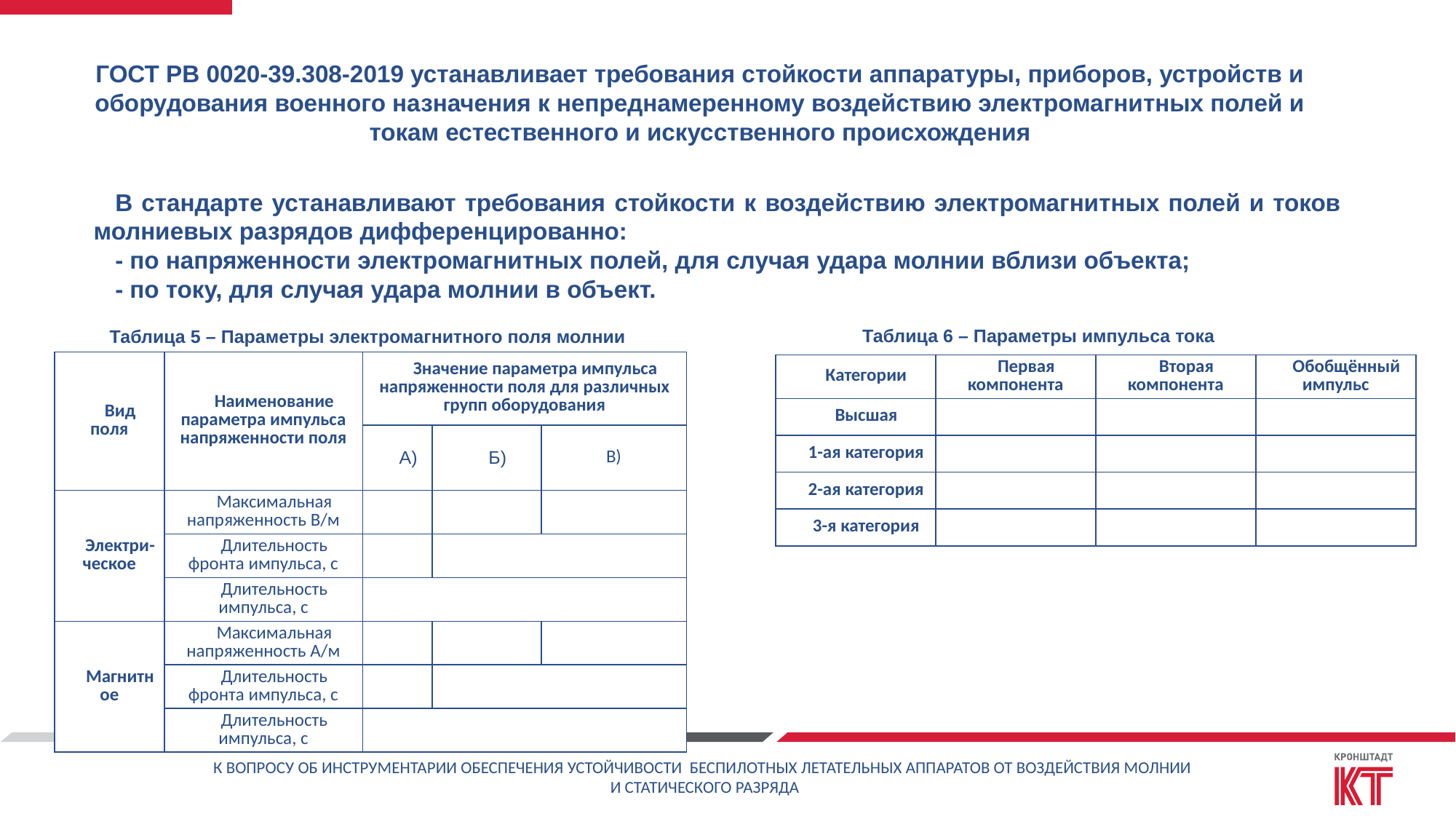

ГОСТ РВ 0020-39.308-2019 устанавливает требования стойкости аппаратуры, приборов, устройств и оборудования военного назначения к непреднамеренному воздействию электромагнитных полей и токам естественного и искусственного происхождения
В стандарте устанавливают требования стойкости к воздействию электромагнитных полей и токов молниевых разрядов дифференцированно:
- по напряженности электромагнитных полей, для случая удара молнии вблизи объекта;
- по току, для случая удара молнии в объект.
Таблица 6 – Параметры импульса тока
Таблица 5 – Параметры электромагнитного поля молнии
| Вид поля | Наименование параметра импульса напряженности поля | Значение параметра импульса напряженности поля для различных групп оборудования |  |  |
| --- | --- | --- | --- | --- |
|  |  | А) | Б) | В) |
| Электри-ческое | Максимальная напряженность В/м |  |  |  |
|  | Длительность фронта импульса, с |  |  |  |
|  | Длительность импульса, с |  |  |  |
| Магнитное | Максимальная напряженность А/м |  |  |  |
|  | Длительность фронта импульса, с |  |  |  |
|  | Длительность импульса, с |  |  |  |
| Категории | Первая компонента | Вторая компонента | Обобщённый импульс |
| --- | --- | --- | --- |
| Высшая |  |  |  |
| 1-ая категория |  |  |  |
| 2-ая категория |  |  |  |
| 3-я категория |  |  |  |

К ВОПРОСУ ОБ ИНСТРУМЕНТАРИИ ОБЕСПЕЧЕНИЯ УСТОЙЧИВОСТИ  БЕСПИЛОТНЫХ ЛЕТАТЕЛЬНЫХ АППАРАТОВ ОТ ВОЗДЕЙСТВИЯ МОЛНИИ
И СТАТИЧЕСКОГО РАЗРЯДА